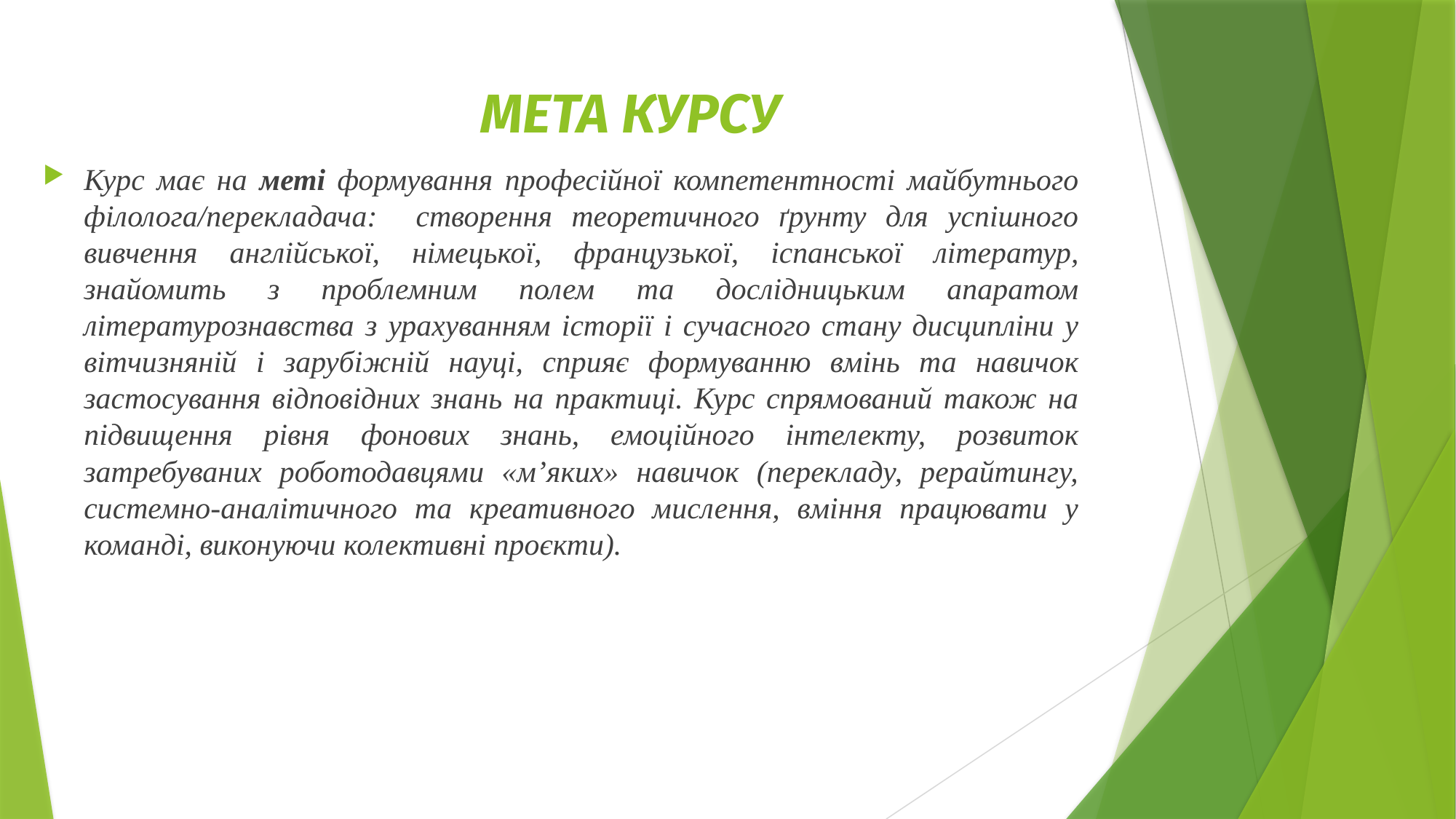

# МЕТА КУРСУ
Курс має на меті формування професійної компетентності майбутнього філолога/перекладача:  створення теоретичного ґрунту для успішного вивчення англійської, німецької, французької, іспанської літератур, знайомить з проблемним полем та дослідницьким апаратом літературознавства з урахуванням історії і сучасного стану дисципліни у вітчизняній і зарубіжній науці, сприяє формуванню вмінь та навичок застосування відповідних знань на практиці. Курс спрямований також на підвищення рівня фонових знань, емоційного інтелекту, розвиток затребуваних роботодавцями «м’яких» навичок (перекладу, рерайтингу, системно-аналітичного та креативного мислення, вміння працювати у команді, виконуючи колективні проєкти).